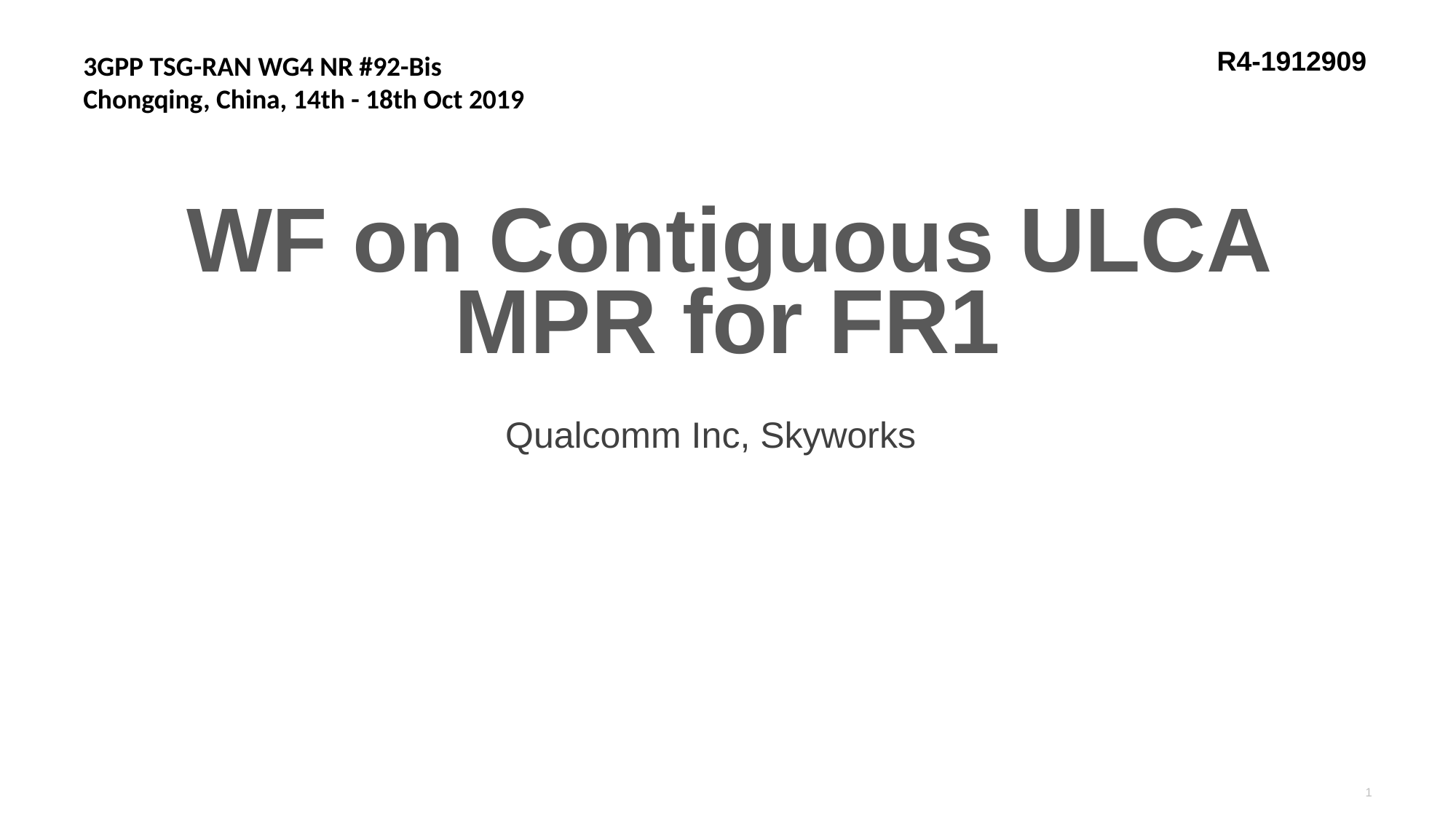

R4-1912909
3GPP TSG-RAN WG4 NR #92-Bis
Chongqing, China, 14th - 18th Oct 2019
# WF on Contiguous ULCA MPR for FR1
Qualcomm Inc, Skyworks